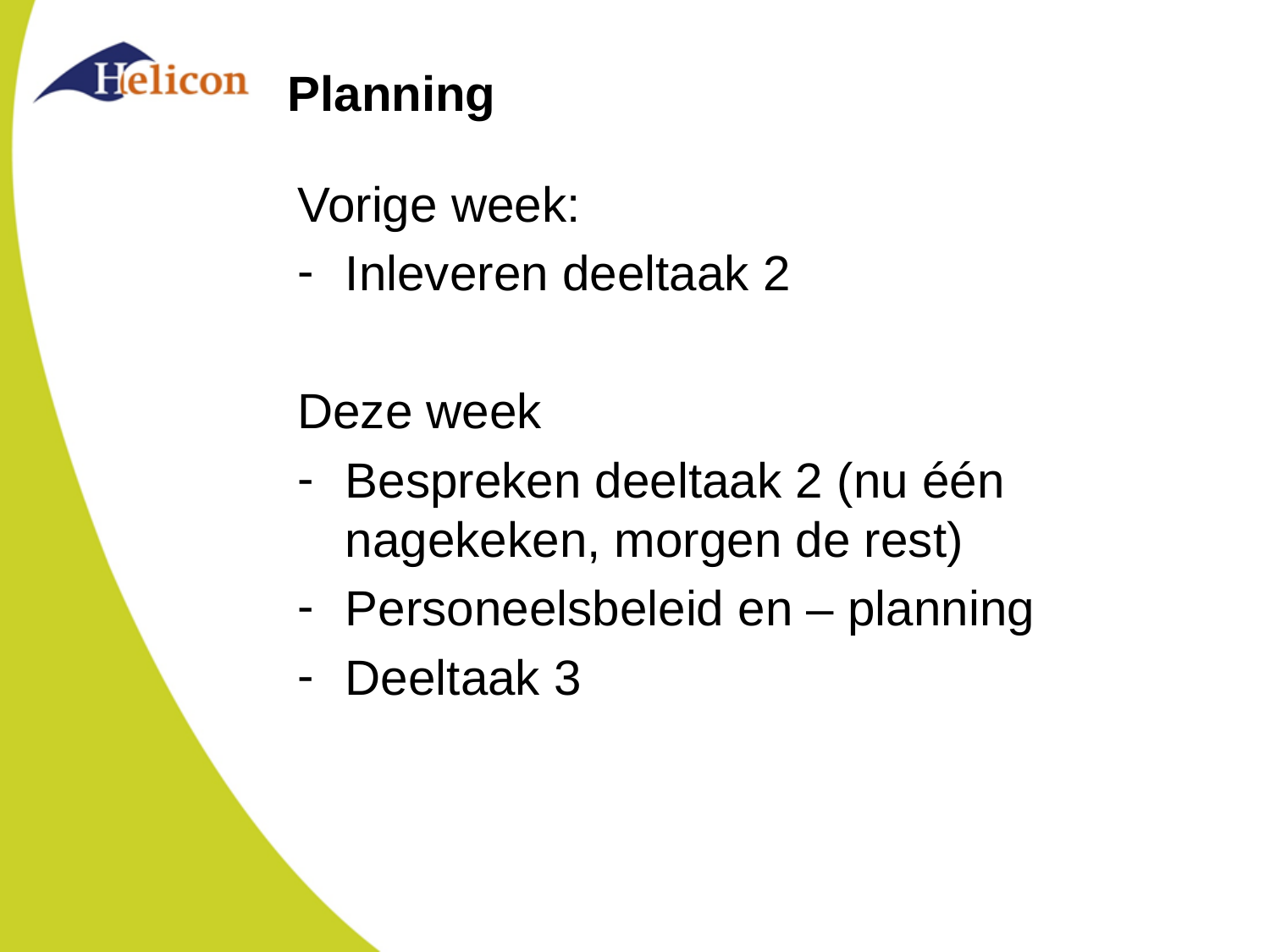

# Planning
Vorige week:
Inleveren deeltaak 2

Deze week
Bespreken deeltaak 2 (nu één nagekeken, morgen de rest)
Personeelsbeleid en – planning
Deeltaak 3